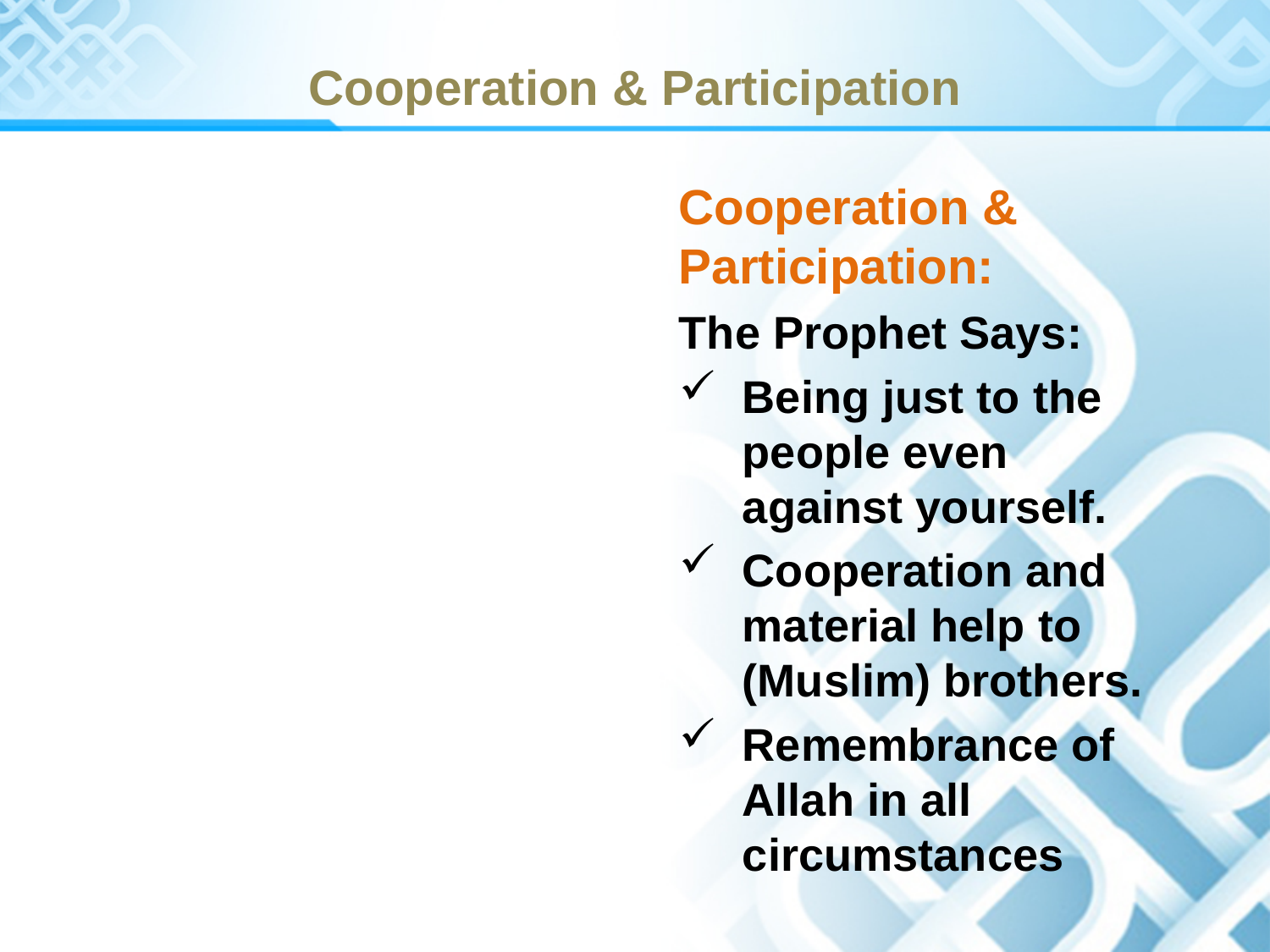

# Cooperation & Participation
Cooperation & Participation:
The Prophet Says:
Being just to the people even against yourself.
Cooperation and material help to (Muslim) brothers.
Remembrance of Allah in all circumstances